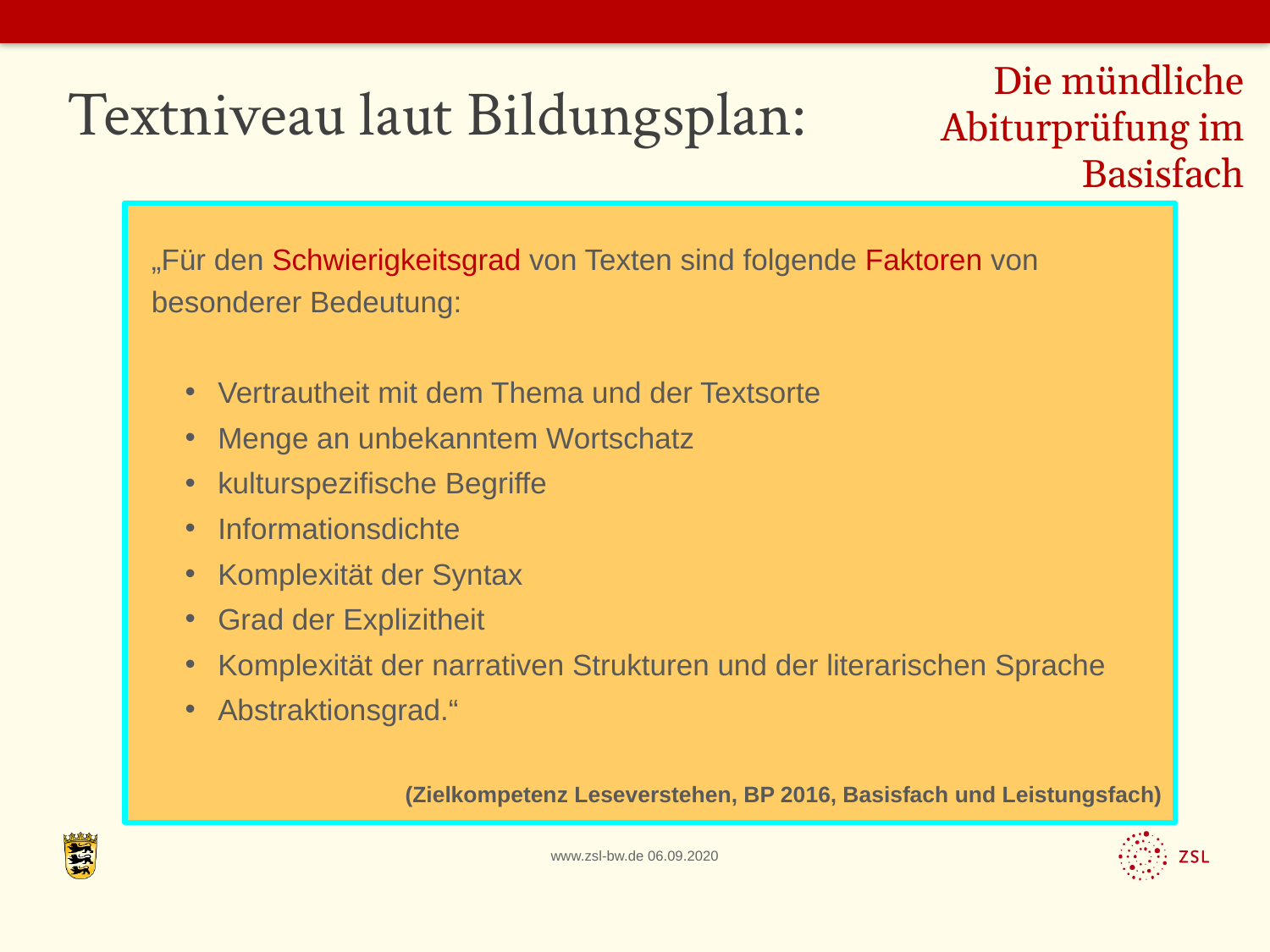

Die mündliche Abiturprüfung im Basisfach
# Textniveau laut Bildungsplan:

„Für den Schwierigkeitsgrad von Texten sind folgende Faktoren von besonderer Bedeutung:

Vertrautheit mit dem Thema und der Textsorte
Menge an unbekanntem Wortschatz
kulturspezifische Begriffe
Informationsdichte
Komplexität der Syntax
Grad der Explizitheit
Komplexität der narrativen Strukturen und der literarischen Sprache
Abstraktionsgrad.“

(Zielkompetenz Leseverstehen, BP 2016, Basisfach und Leistungsfach)